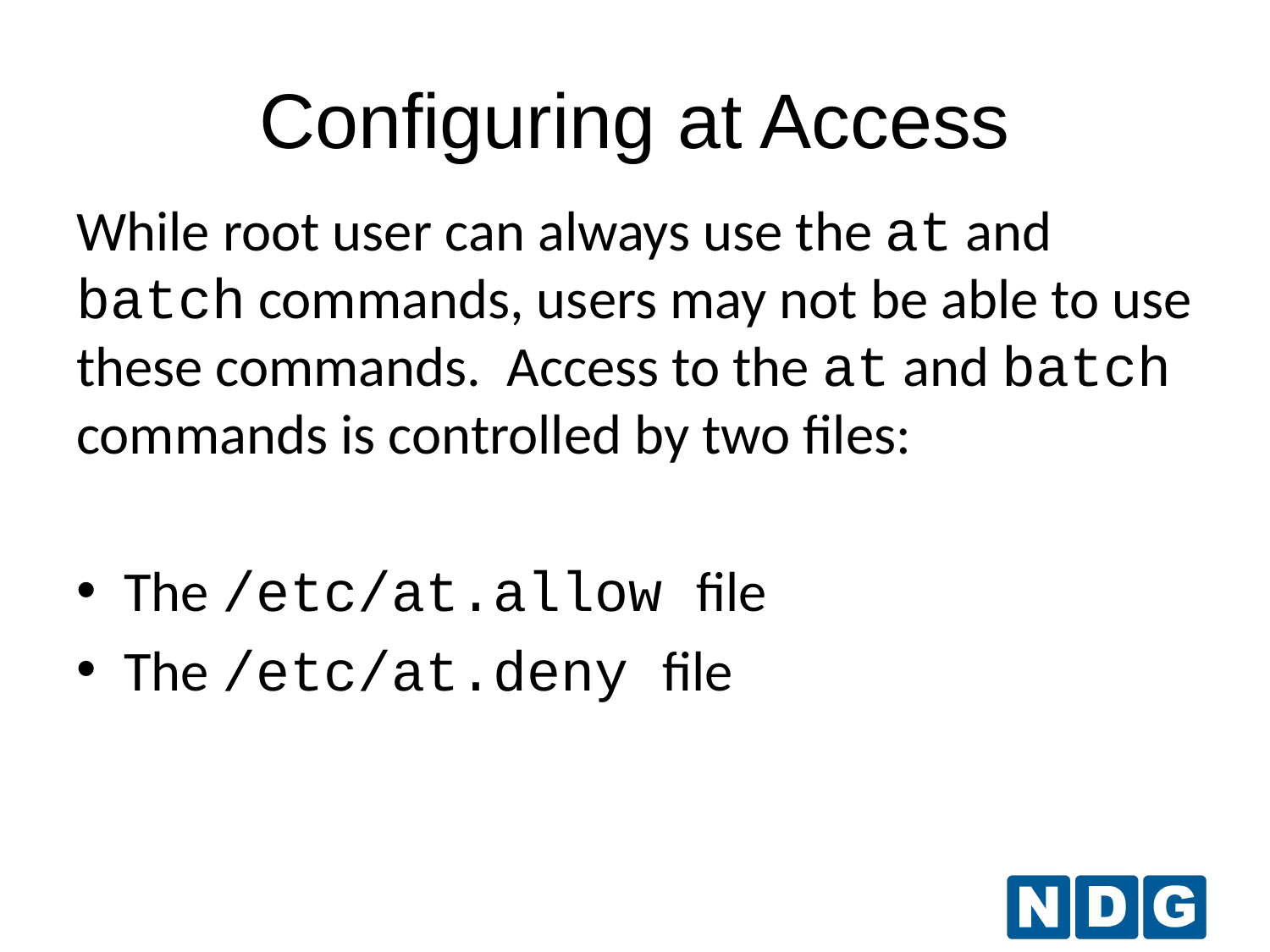

Configuring at Access
While root user can always use the at and batch commands, users may not be able to use these commands.  Access to the at and batch commands is controlled by two files:

The /etc/at.allow file
The /etc/at.deny file